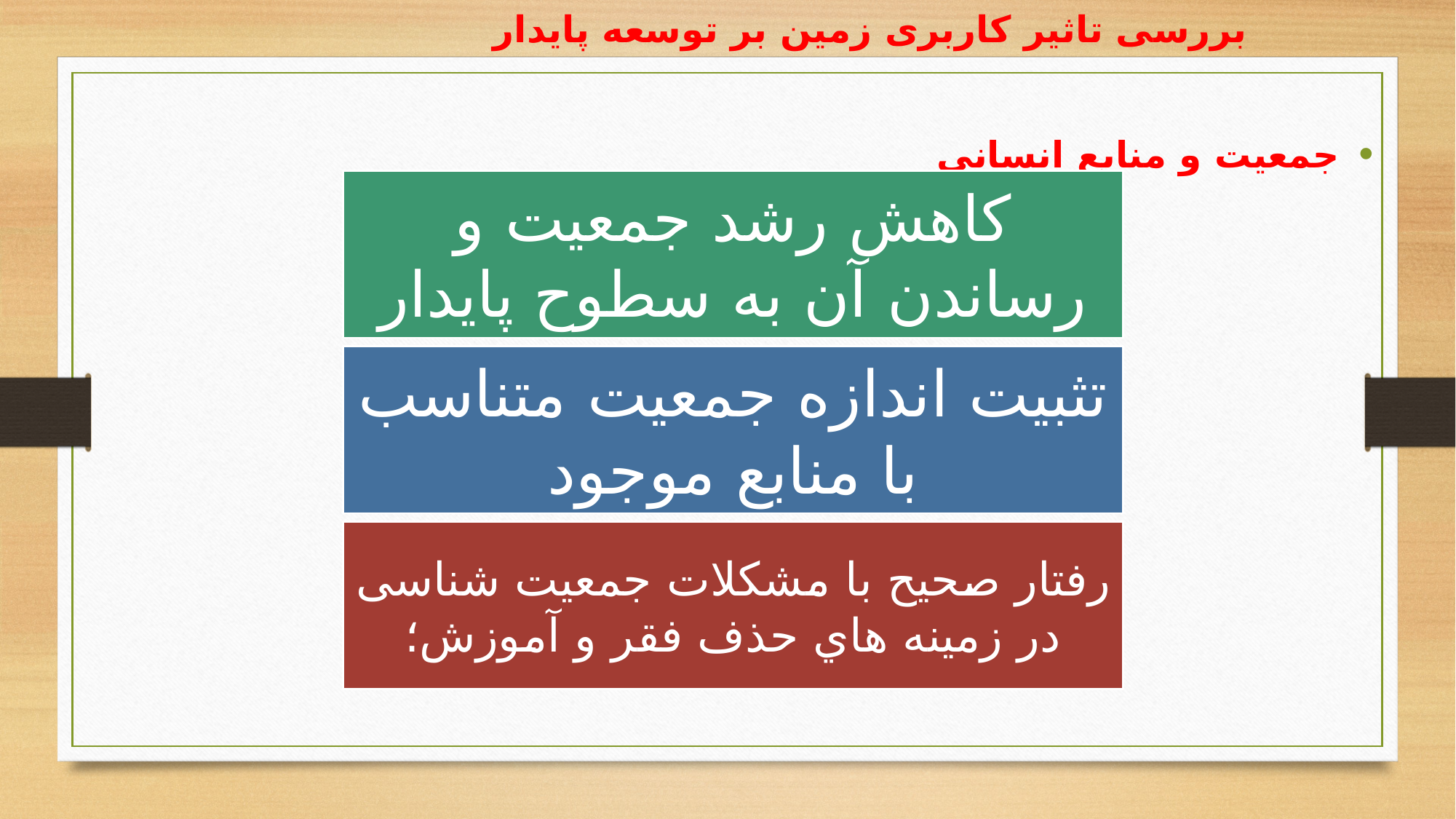

# بررسی تاثیر کاربری زمین بر توسعه پایدار
جمعیت و منابع انسانی
کاهش رشد جمعیت و رساندن آن به سطوح پایدار
تثبیت اندازه جمعیت متناسب با منابع موجود